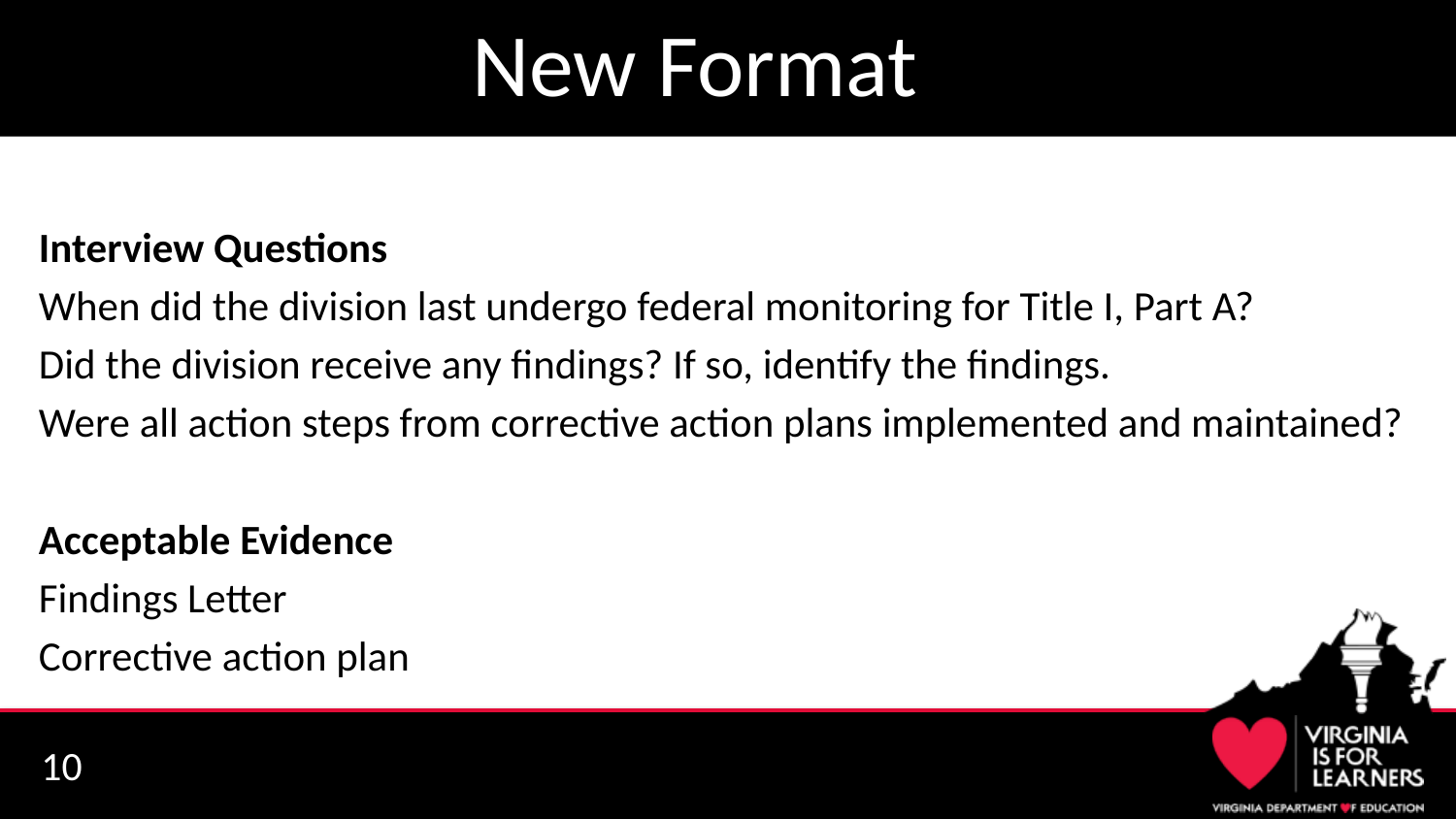

# New Format 2

Interview Questions
When did the division last undergo federal monitoring for Title I, Part A?
Did the division receive any findings? If so, identify the findings.
Were all action steps from corrective action plans implemented and maintained?

Acceptable Evidence
Findings Letter
Corrective action plan